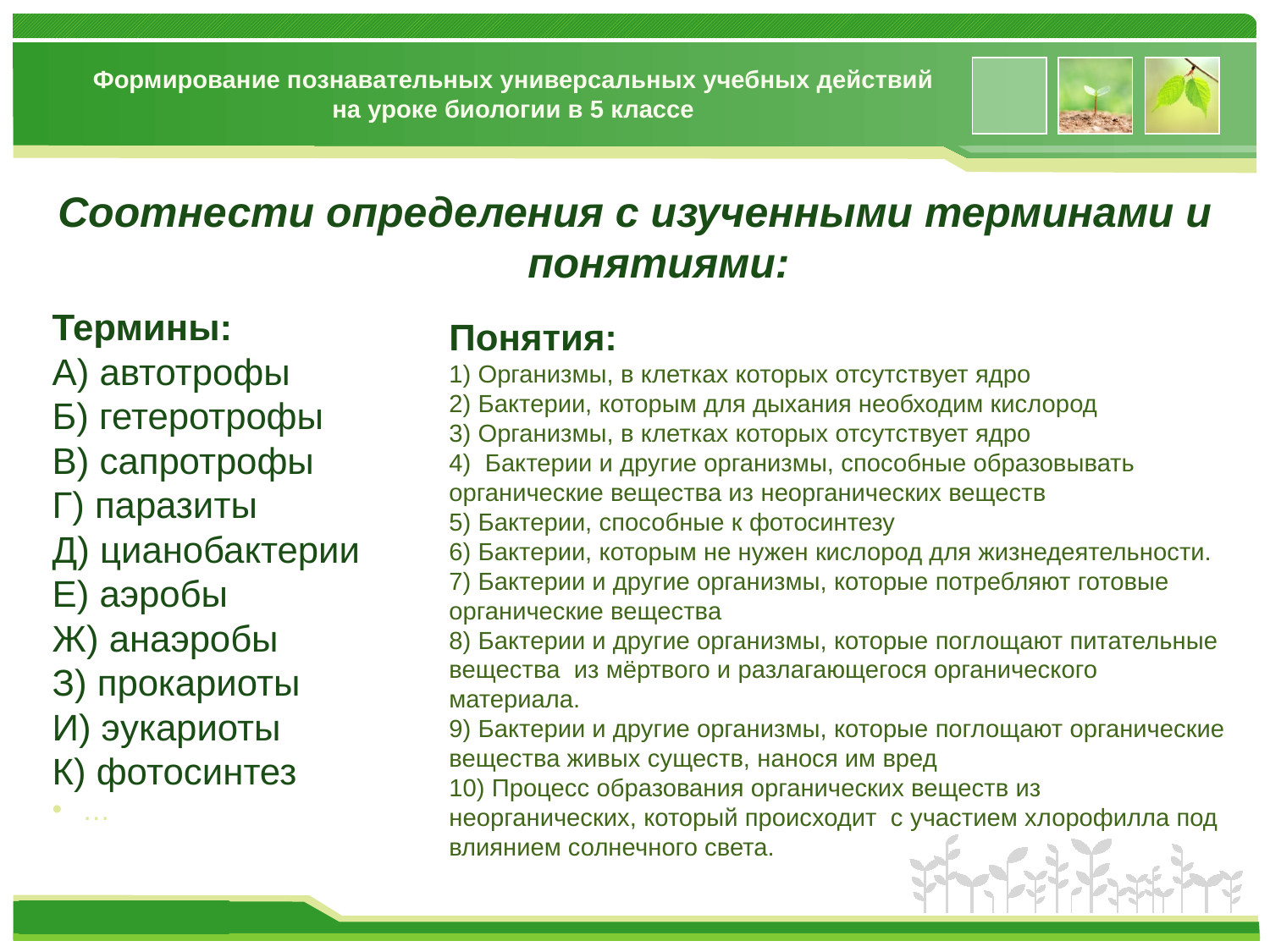

# Формирование познавательных универсальных учебных действий на уроке биологии в 5 классе
Соотнести определения с изученными терминами и понятиями:
Термины:
А) автотрофы
Б) гетеротрофы
В) сапротрофы
Г) паразиты
Д) цианобактерии
Е) аэробы
Ж) анаэробы
З) прокариоты
И) эукариоты
К) фотосинтез
…

Понятия:
1) Организмы, в клетках которых отсутствует ядро
2) Бактерии, которым для дыхания необходим кислород
3) Организмы, в клетках которых отсутствует ядро
4)  Бактерии и другие организмы, способные образовывать органические вещества из неорганических веществ
5) Бактерии, способные к фотосинтезу
6) Бактерии, которым не нужен кислород для жизнедеятельности.
7) Бактерии и другие организмы, которые потребляют готовые органические вещества
8) Бактерии и другие организмы, которые поглощают питательные вещества  из мёртвого и разлагающегося органического материала.
9) Бактерии и другие организмы, которые поглощают органические вещества живых существ, нанося им вред
10) Процесс образования органических веществ из неорганических, который происходит  с участием хлорофилла под влиянием солнечного света.